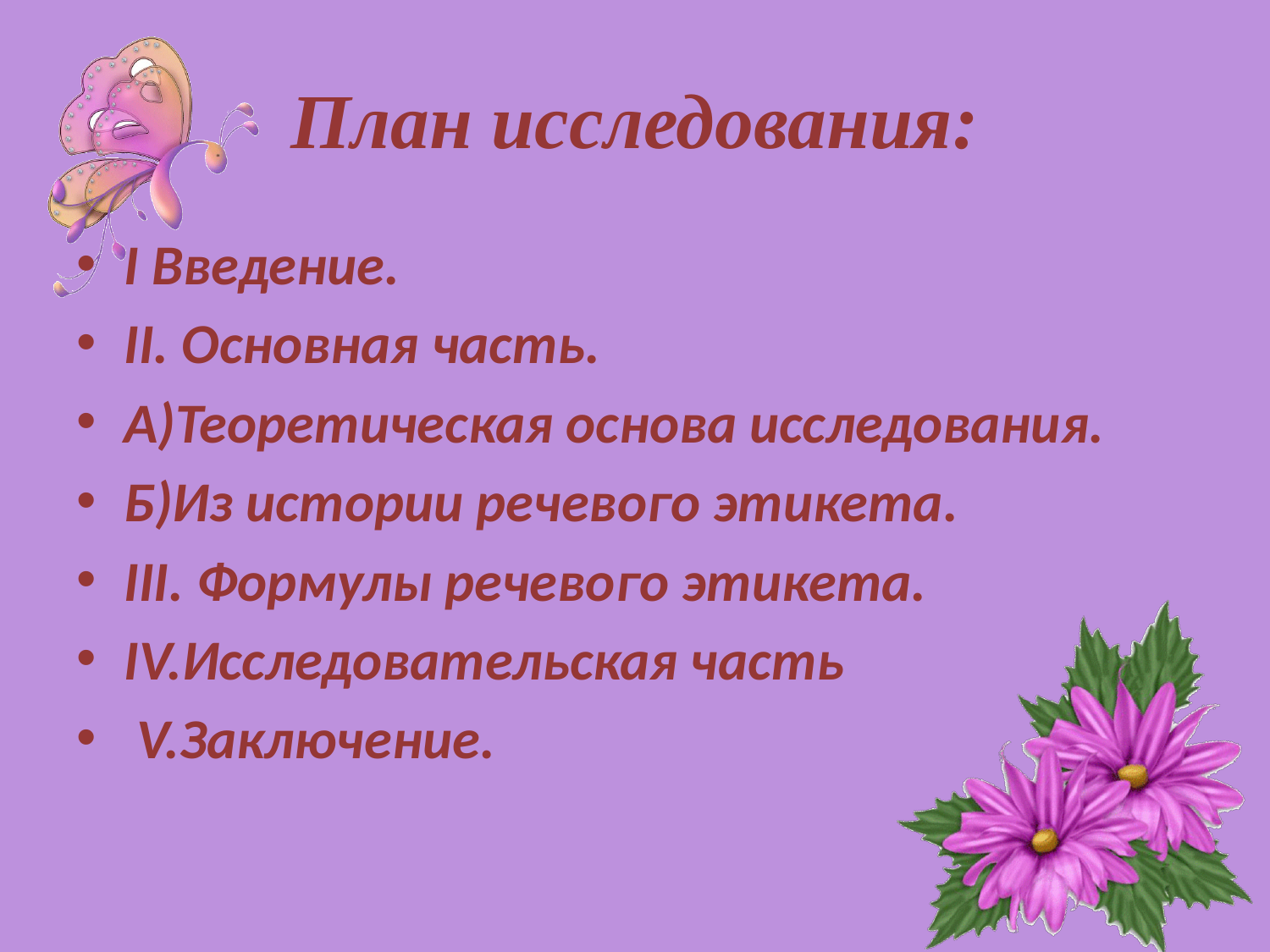

# План исследования:
I Введение.
II. Основная часть.
А)Теоретическая основа исследования.
Б)Из истории речевого этикета.
III. Формулы речевого этикета.
IV.Исследовательская часть
 V.Заключение.